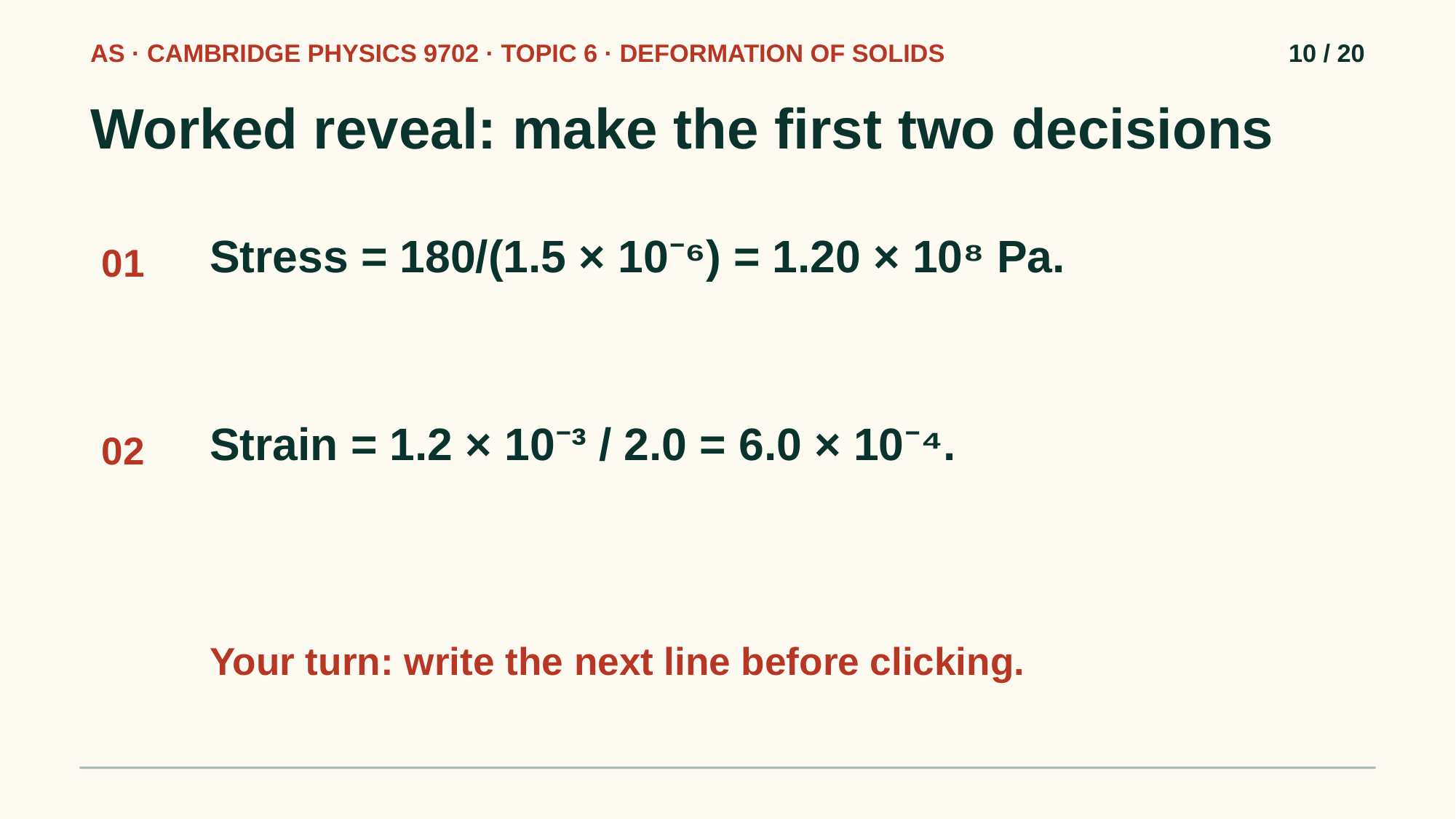

AS · CAMBRIDGE PHYSICS 9702 · TOPIC 6 · DEFORMATION OF SOLIDS
10 / 20
Worked reveal: make the first two decisions
Stress = 180/(1.5 × 10⁻⁶) = 1.20 × 10⁸ Pa.
01
Strain = 1.2 × 10⁻³ / 2.0 = 6.0 × 10⁻⁴.
02
Your turn: write the next line before clicking.